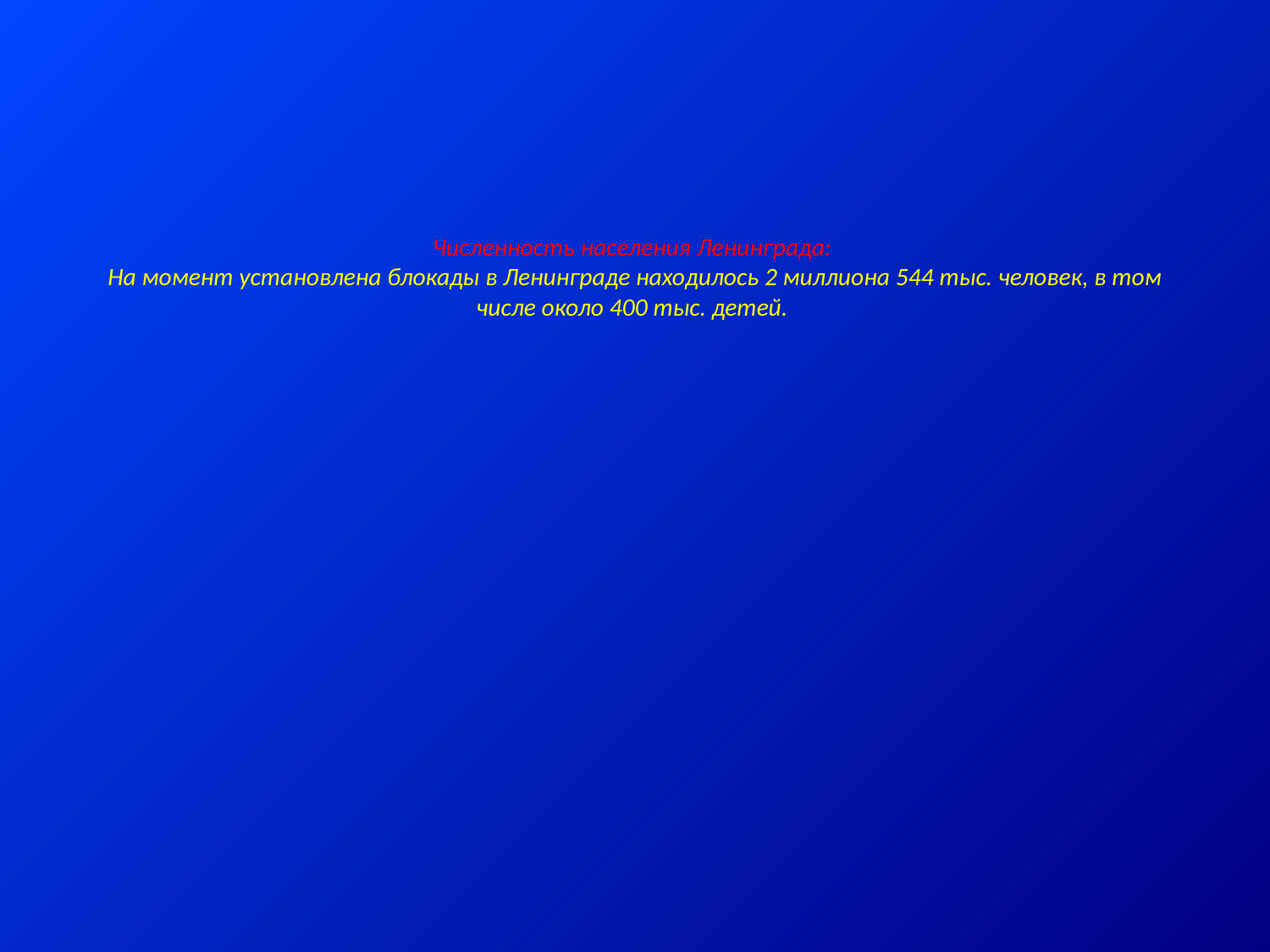

# Численность населения Ленинграда: На момент установлена блокады в Ленинграде находилось 2 миллиона 544 тыс. человек, в том числе около 400 тыс. детей.